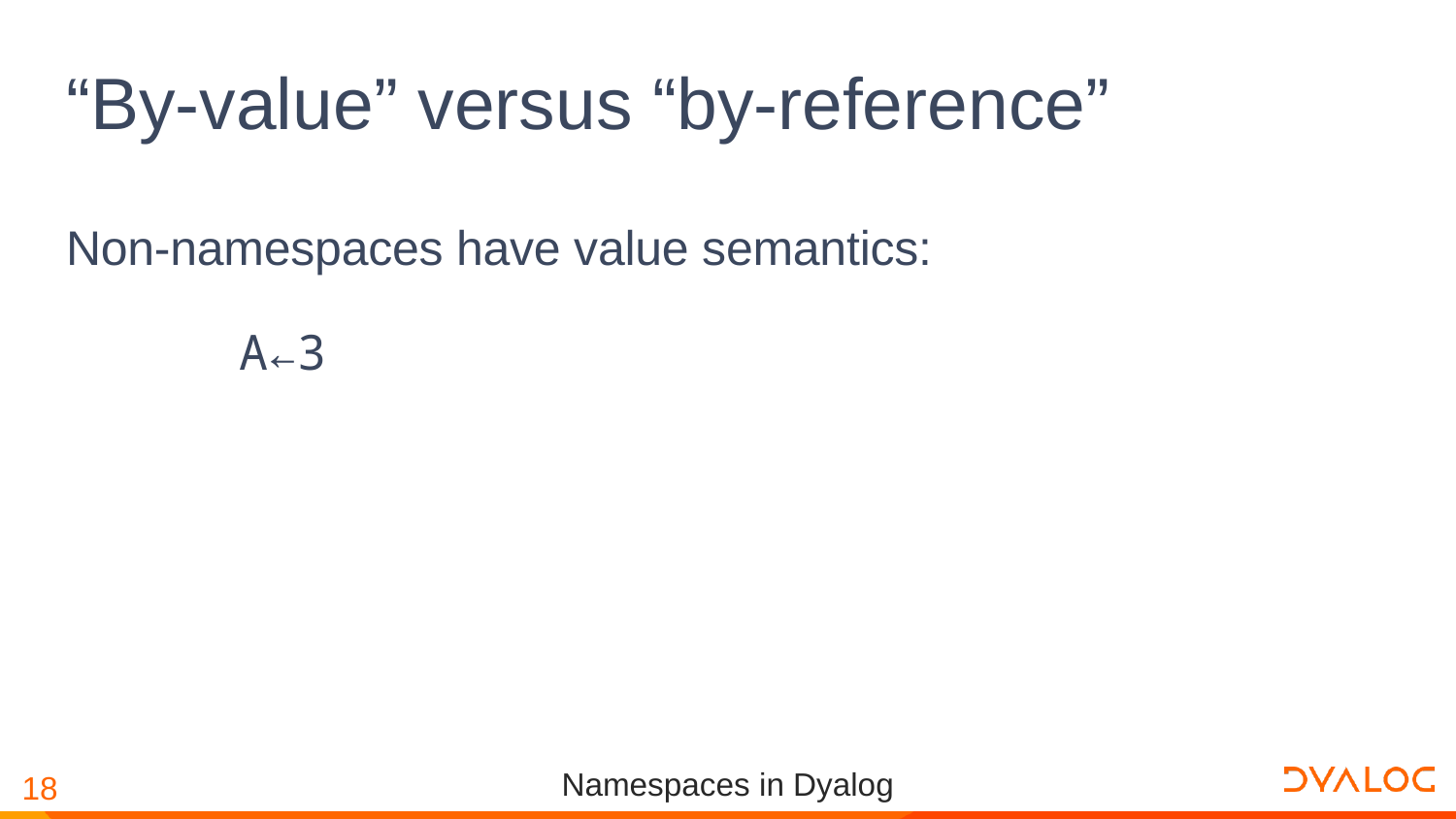

# “By-value” versus “by-reference”
Non-namespaces have value semantics:

      A←3